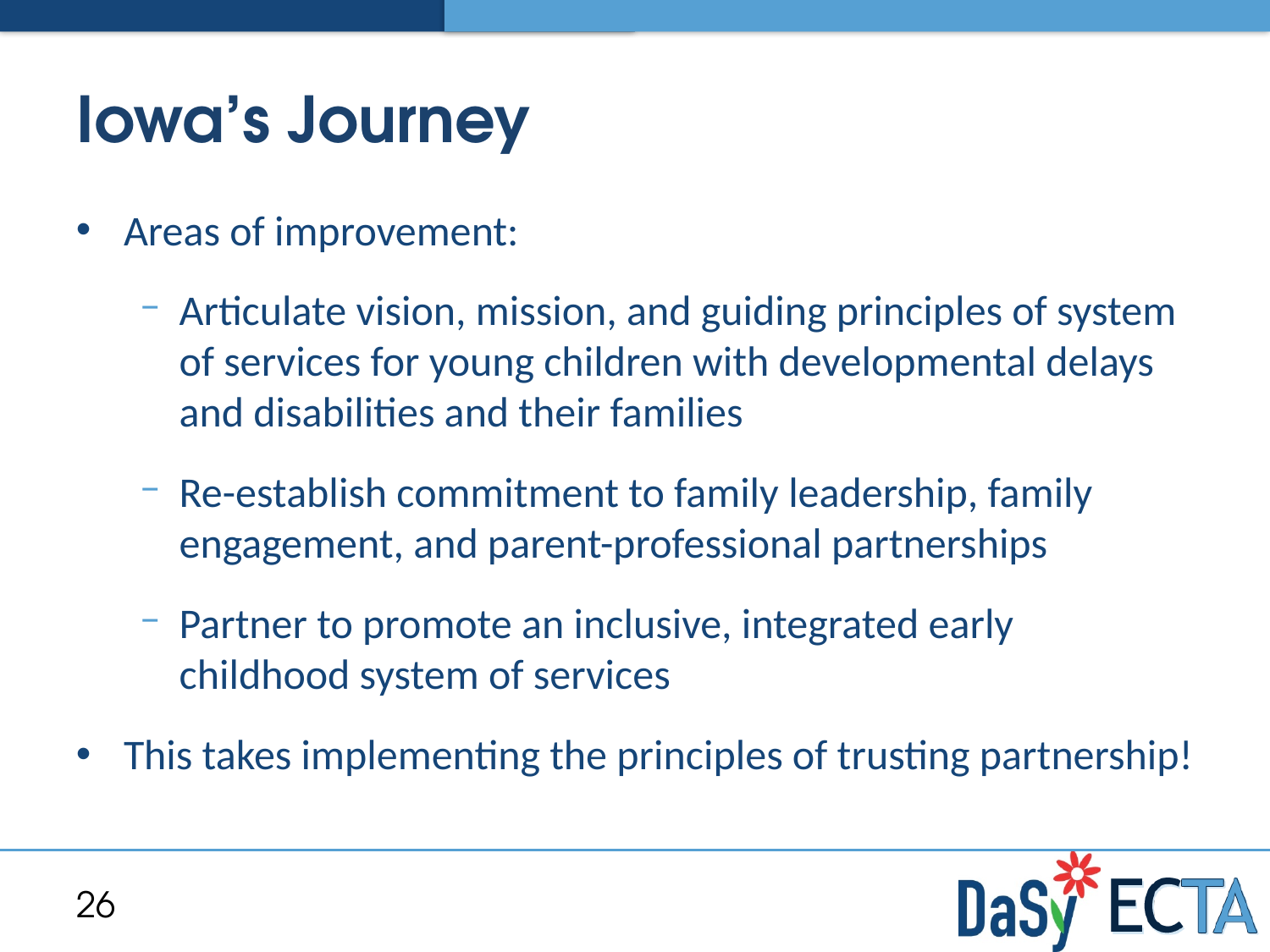

# Iowa’s Journey
Areas of improvement:
Articulate vision, mission, and guiding principles of system of services for young children with developmental delays and disabilities and their families
Re-establish commitment to family leadership, family engagement, and parent-professional partnerships
Partner to promote an inclusive, integrated early childhood system of services
This takes implementing the principles of trusting partnership!
26